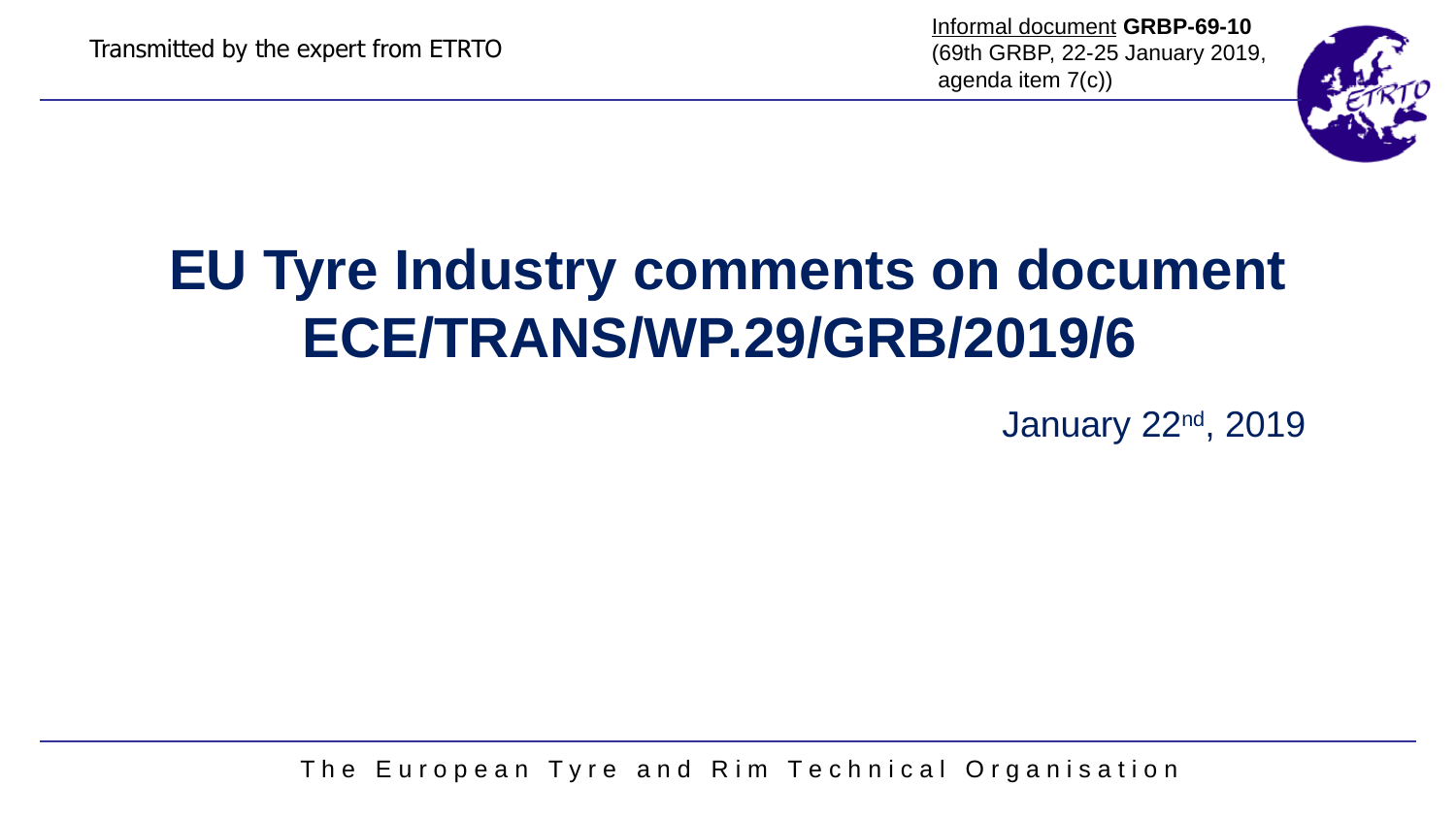

Informal document GRBP-69-10
(69th GRBP, 22-25 January 2019,
 agenda item 7(c))
Transmitted by the expert from ETRTO
EU Tyre Industry comments on document ECE/TRANS/WP.29/GRB/2019/6
                                                      January 22nd, 2019
T h e   E u r o p e a n   T y r e   a n d   R i m   T e c h n i c a l   O r g a n i s a t i o n